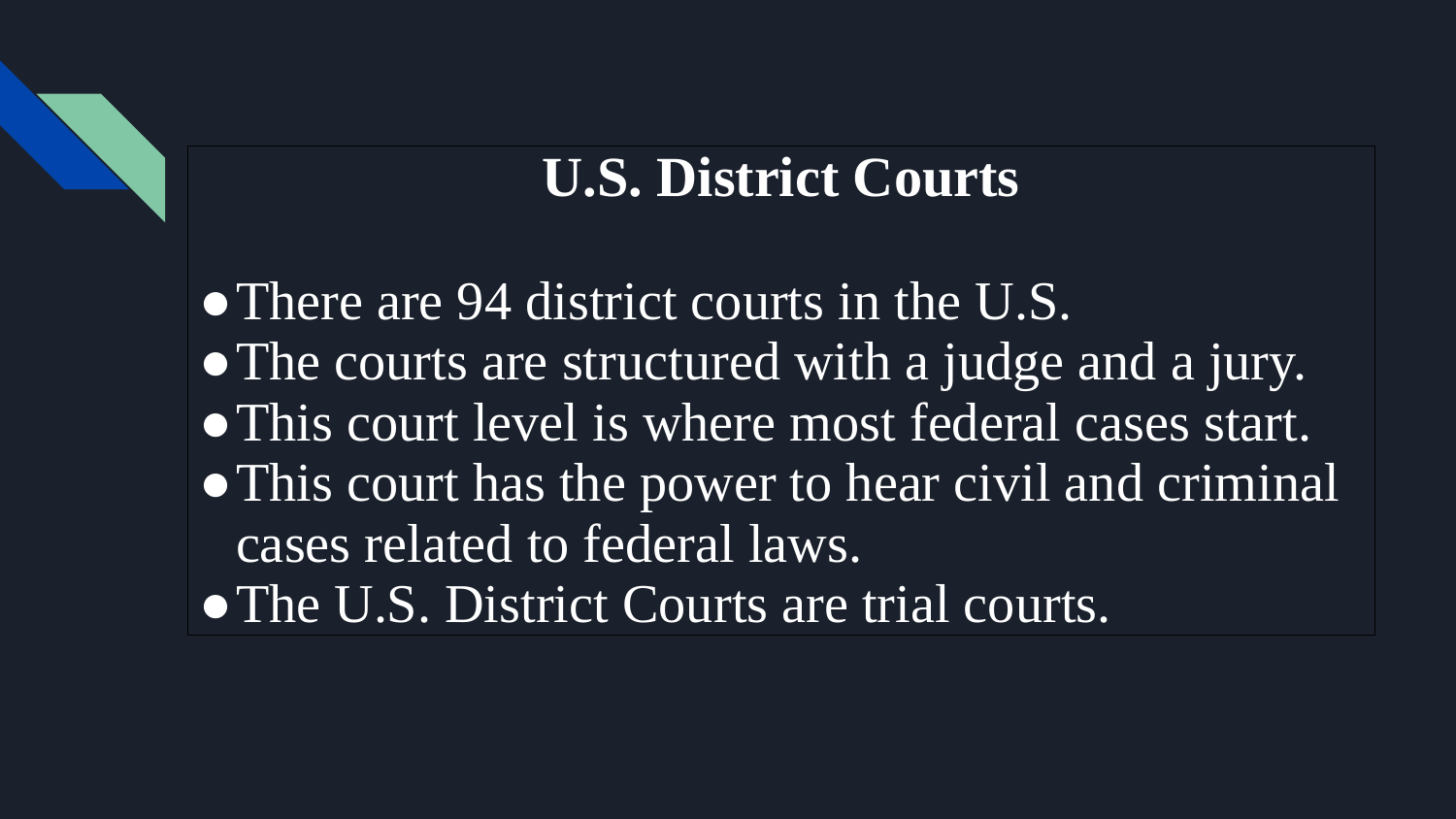

| U.S. District Courts There are 94 district courts in the U.S. The courts are structured with a judge and a jury. This court level is where most federal cases start. This court has the power to hear civil and criminal cases related to federal laws. The U.S. District Courts are trial courts. |
| --- |